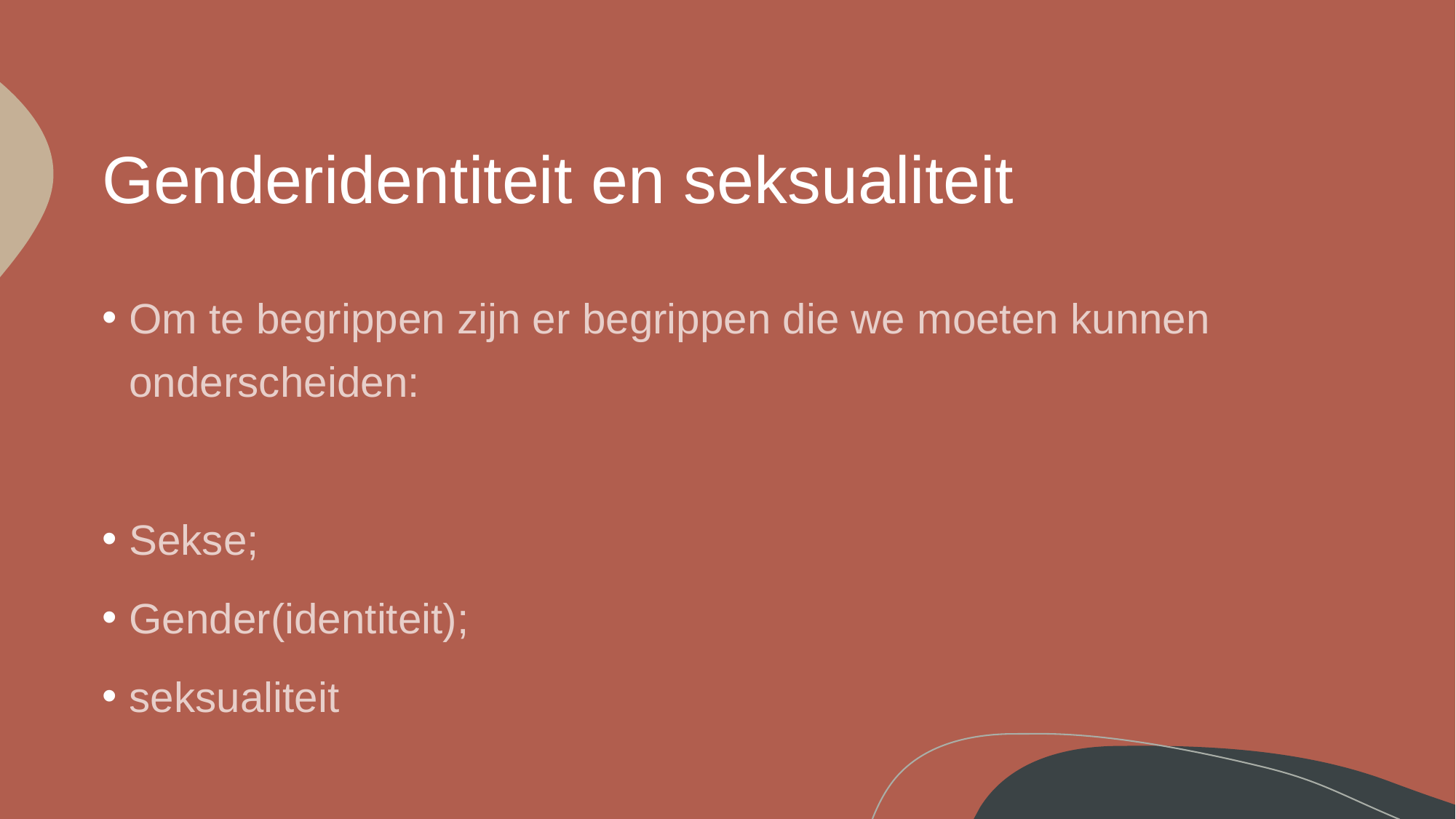

# Genderidentiteit en seksualiteit
Om te begrippen zijn er begrippen die we moeten kunnen onderscheiden:

Sekse;
Gender(identiteit);
seksualiteit